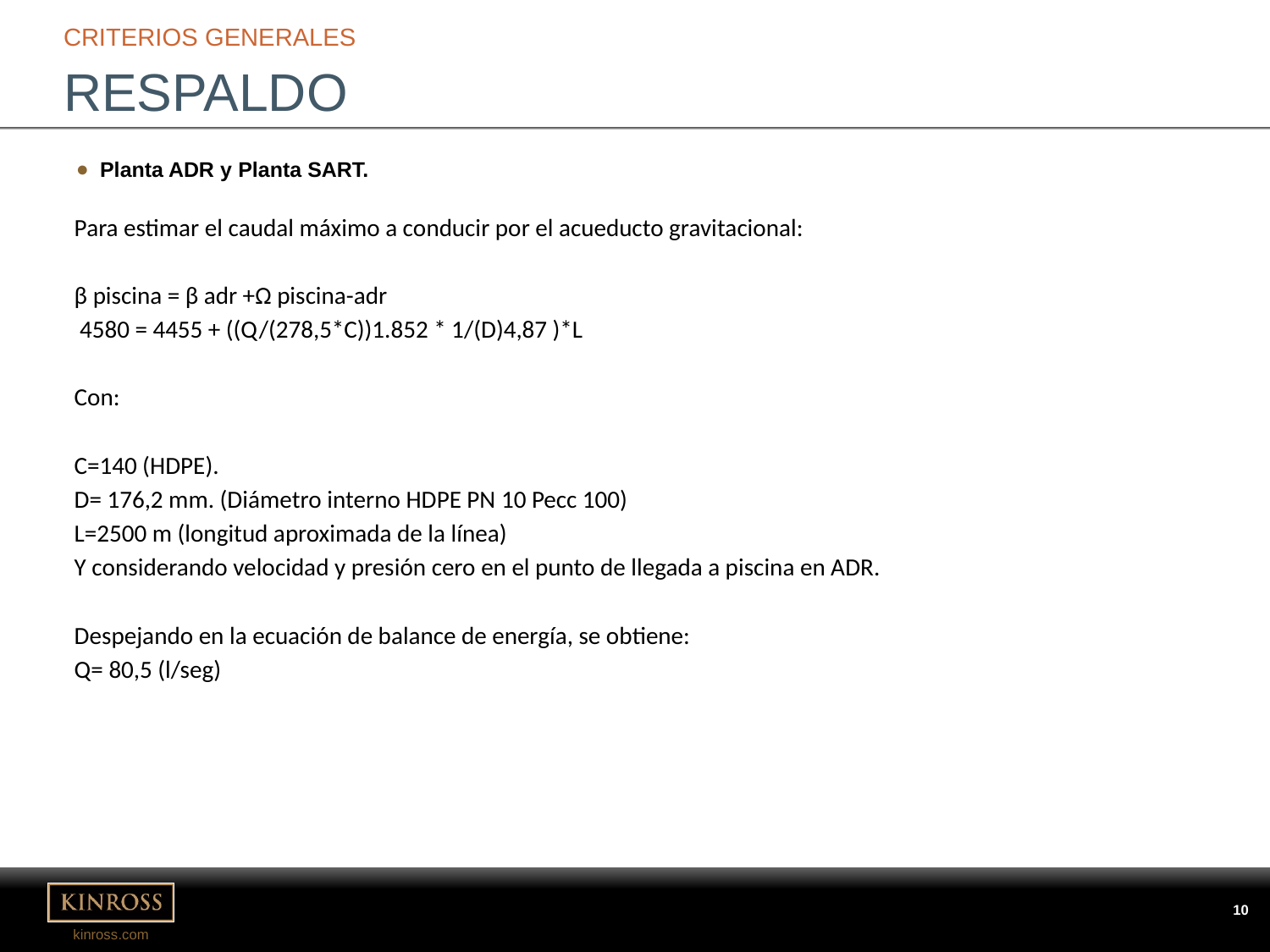

Criterios Generales
# respaldo
Planta ADR y Planta SART.

Para estimar el caudal máximo a conducir por el acueducto gravitacional:

β piscina = β adr +Ω piscina-adr
 4580 = 4455 + ((Q/(278,5*C))1.852 * 1/(D)4,87 )*L

Con:

C=140 (HDPE).
D= 176,2 mm. (Diámetro interno HDPE PN 10 Pecc 100)
L=2500 m (longitud aproximada de la línea)
Y considerando velocidad y presión cero en el punto de llegada a piscina en ADR.

Despejando en la ecuación de balance de energía, se obtiene:
Q= 80,5 (l/seg)
10